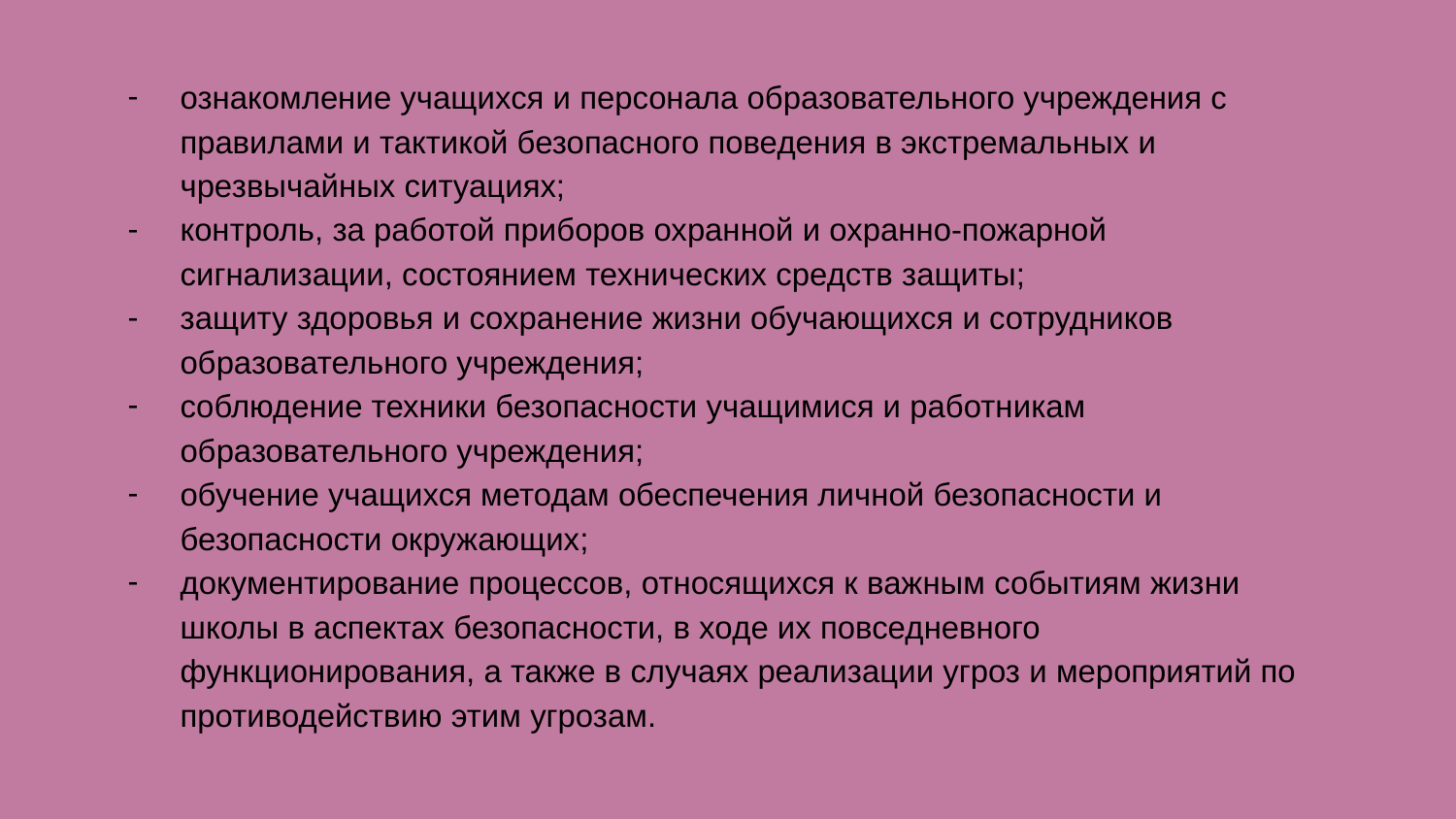

# ознакомление учащихся и персонала образовательного учреждения с правилами и тактикой безопасного поведения в экстремальных и чрезвычайных ситуациях;
контроль, за работой приборов охранной и охранно-пожарной сигнализации, состоянием технических средств защиты;
защиту здоровья и сохранение жизни обучающихся и сотрудников образовательного учреждения;
соблюдение техники безопасности учащимися и работникам образовательного учреждения;
обучение учащихся методам обеспечения личной безопасности и безопасности окружающих;
документирование процессов, относящихся к важным событиям жизни школы в аспектах безопасности, в ходе их повседневного функционирования, а также в случаях реализации угроз и мероприятий по противодействию этим угрозам.